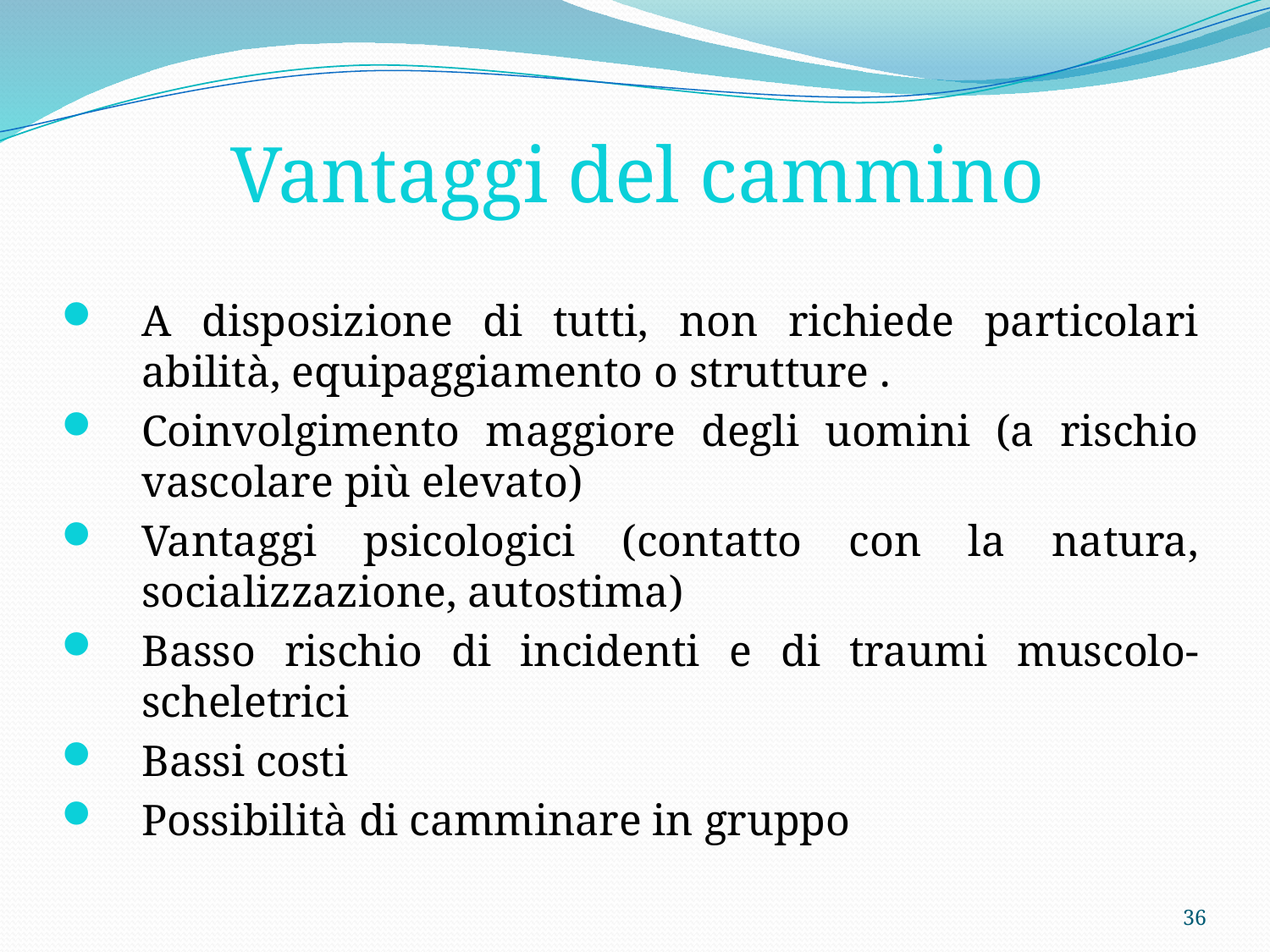

# Vantaggi del cammino
A disposizione di tutti, non richiede particolari abilità, equipaggiamento o strutture .
Coinvolgimento maggiore degli uomini (a rischio vascolare più elevato)
Vantaggi psicologici (contatto con la natura, socializzazione, autostima)
Basso rischio di incidenti e di traumi muscolo-scheletrici
Bassi costi
Possibilità di camminare in gruppo

36